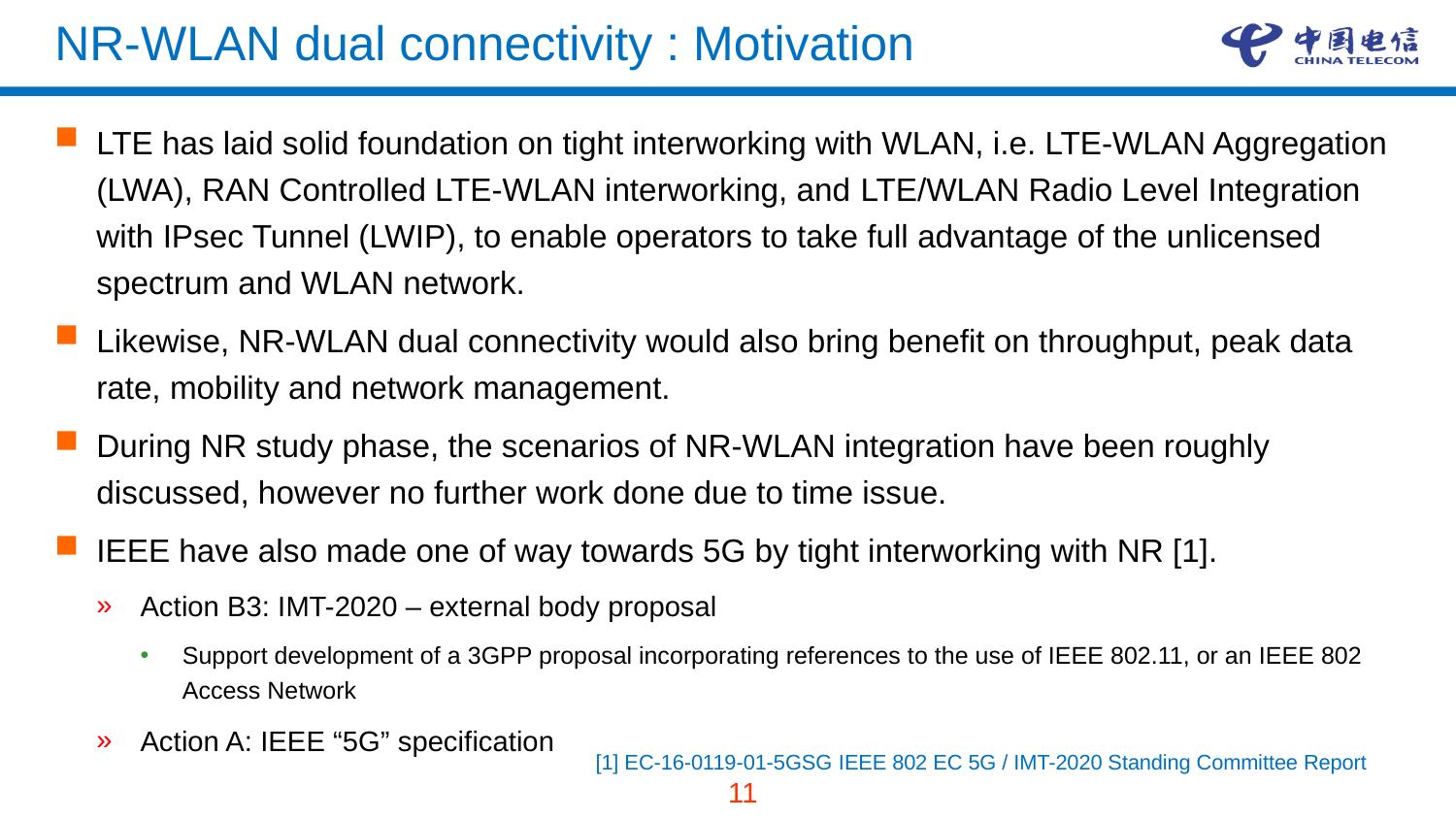

# NR-WLAN dual connectivity : Motivation
LTE has laid solid foundation on tight interworking with WLAN, i.e. LTE-WLAN Aggregation (LWA), RAN Controlled LTE-WLAN interworking, and LTE/WLAN Radio Level Integration with IPsec Tunnel (LWIP), to enable operators to take full advantage of the unlicensed spectrum and WLAN network.
Likewise, NR-WLAN dual connectivity would also bring benefit on throughput, peak data rate, mobility and network management.
During NR study phase, the scenarios of NR-WLAN integration have been roughly discussed, however no further work done due to time issue.
IEEE have also made one of way towards 5G by tight interworking with NR [1].
Action B3: IMT-2020 – external body proposal
Support development of a 3GPP proposal incorporating references to the use of IEEE 802.11, or an IEEE 802 Access Network
Action A: IEEE “5G” specification

[1] EC-16-0119-01-5GSG IEEE 802 EC 5G / IMT-2020 Standing Committee Report
11